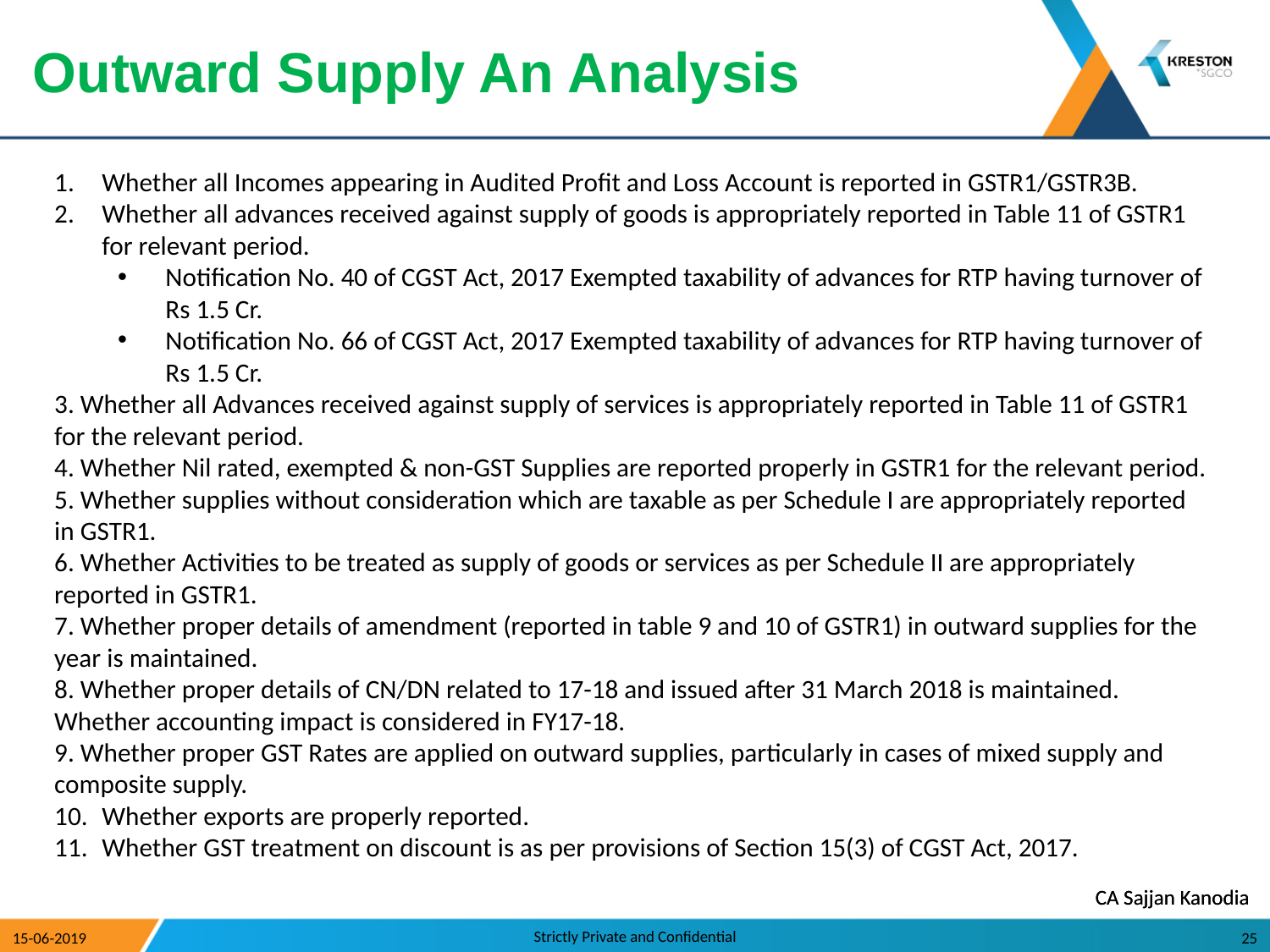

Outward Supply An Analysis
Whether all Incomes appearing in Audited Profit and Loss Account is reported in GSTR1/GSTR3B.
Whether all advances received against supply of goods is appropriately reported in Table 11 of GSTR1 for relevant period.
Notification No. 40 of CGST Act, 2017 Exempted taxability of advances for RTP having turnover of Rs 1.5 Cr.
Notification No. 66 of CGST Act, 2017 Exempted taxability of advances for RTP having turnover of Rs 1.5 Cr.
3. Whether all Advances received against supply of services is appropriately reported in Table 11 of GSTR1 for the relevant period.
4. Whether Nil rated, exempted & non-GST Supplies are reported properly in GSTR1 for the relevant period.
5. Whether supplies without consideration which are taxable as per Schedule I are appropriately reported in GSTR1.
6. Whether Activities to be treated as supply of goods or services as per Schedule II are appropriately reported in GSTR1.
7. Whether proper details of amendment (reported in table 9 and 10 of GSTR1) in outward supplies for the year is maintained.
8. Whether proper details of CN/DN related to 17-18 and issued after 31 March 2018 is maintained. Whether accounting impact is considered in FY17-18.
9. Whether proper GST Rates are applied on outward supplies, particularly in cases of mixed supply and composite supply.
Whether exports are properly reported.
Whether GST treatment on discount is as per provisions of Section 15(3) of CGST Act, 2017.